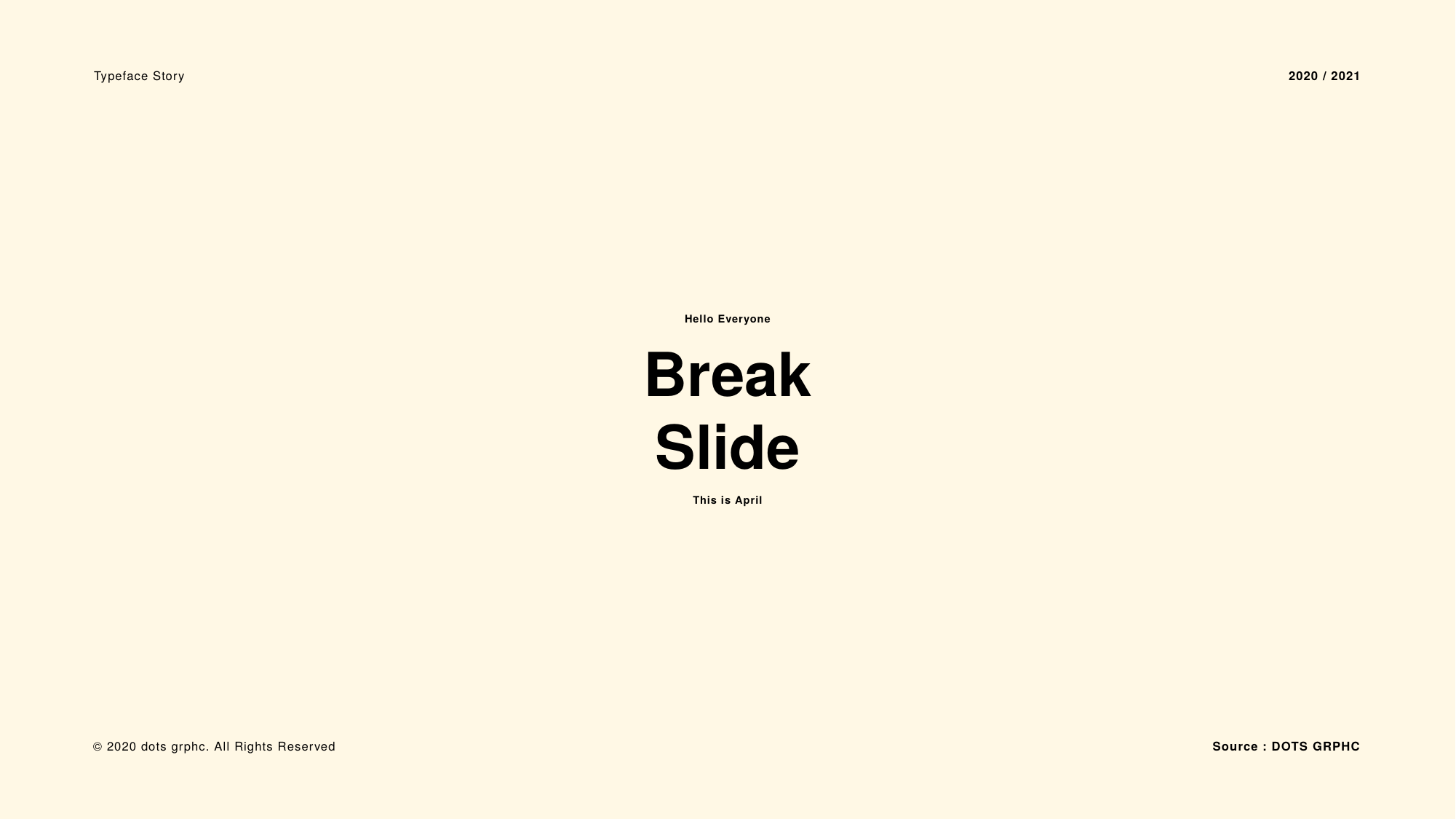

Typeface Story
2020 / 2021
Hello Everyone
Break Slide
This is April
Source : DOTS GRPHC
© 2020 dots grphc. All Rights Reserved